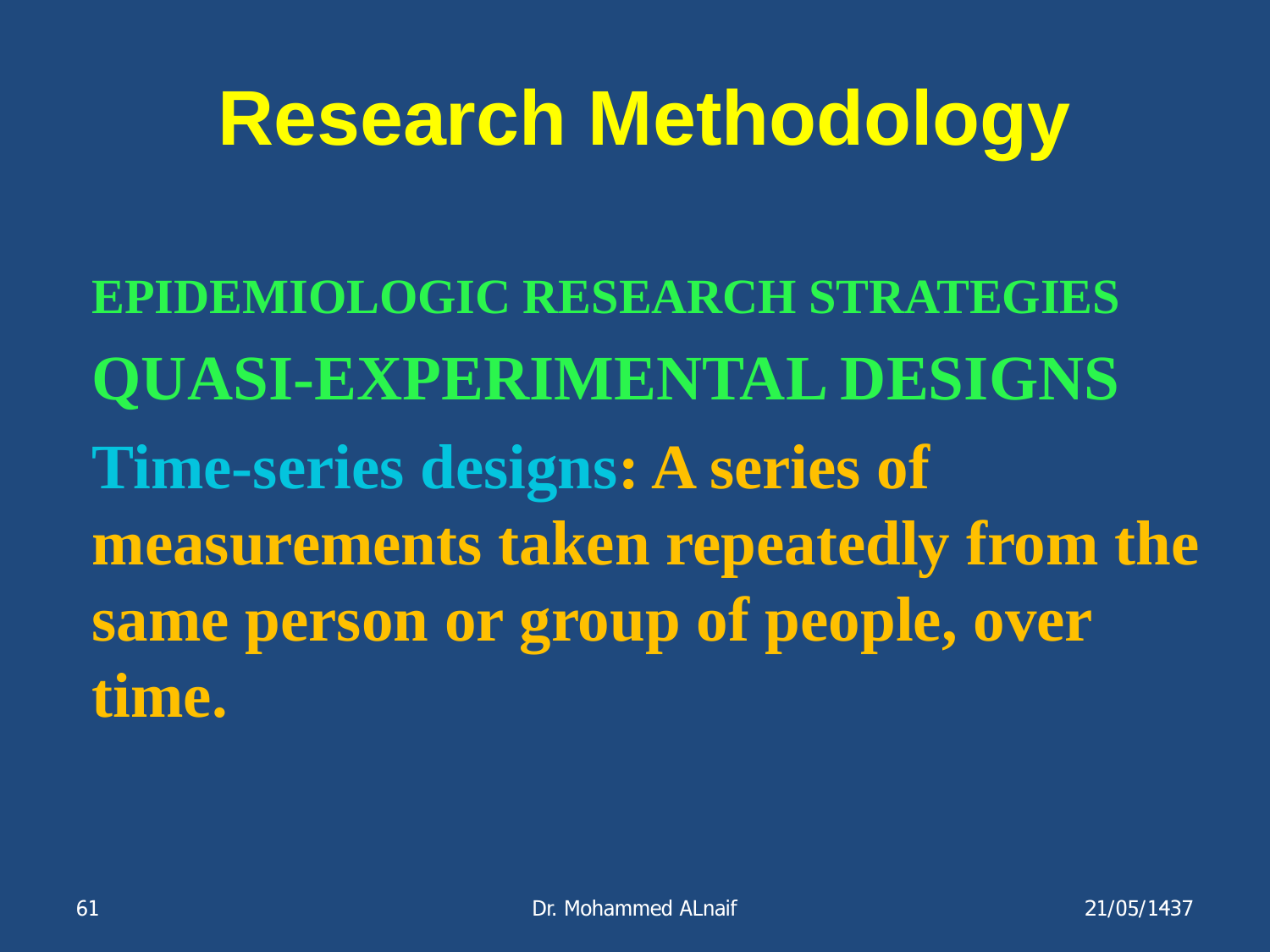

# Research Methodology
EPIDEMIOLOGIC RESEARCH STRATEGIES
QUASI-EXPERIMENTAL DESIGNS
Time-series designs: A series of measurements taken repeatedly from the same person or group of people, over time.
61
Dr. Mohammed ALnaif
21/05/1437